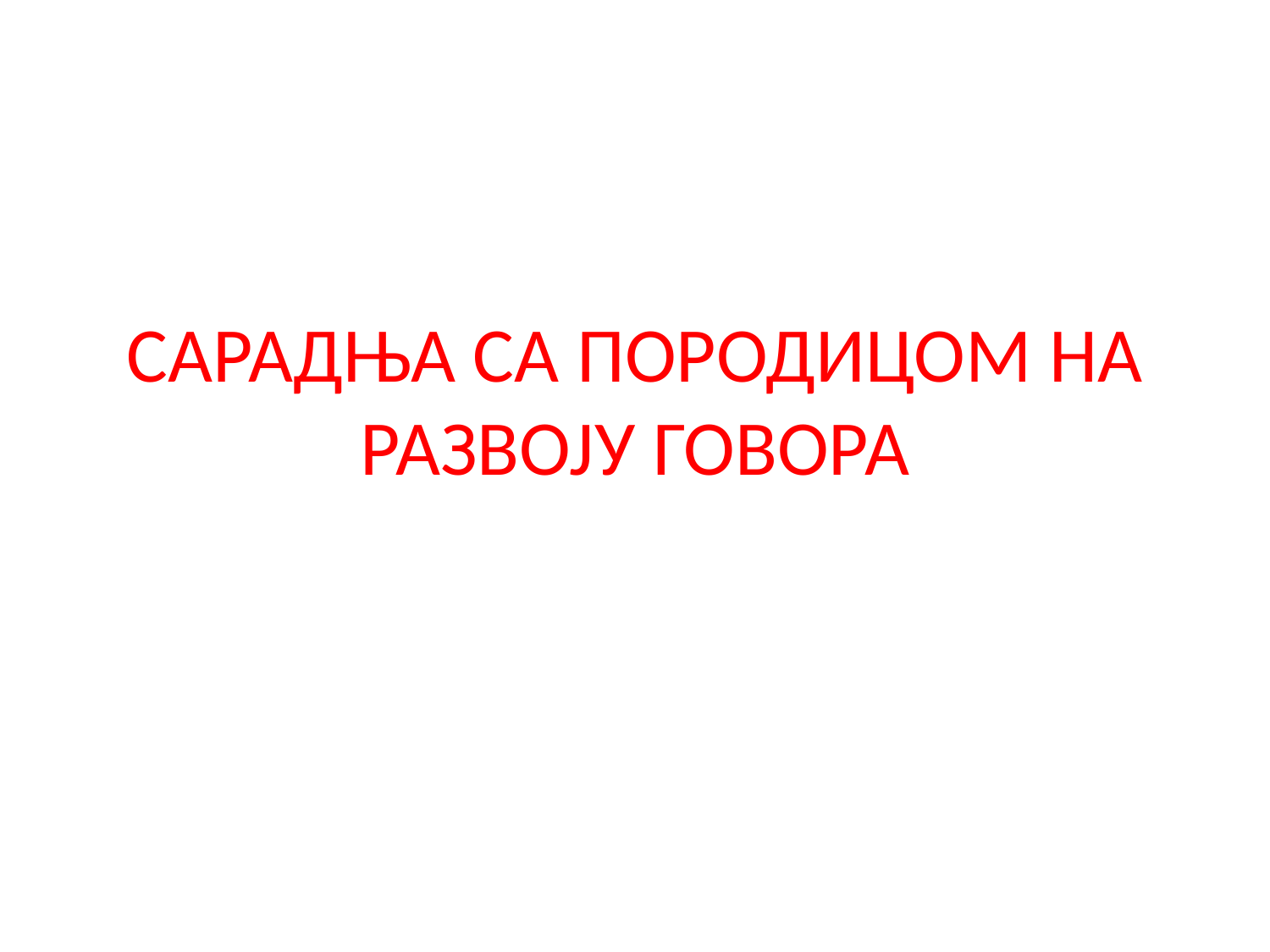

# САРАДЊА СА ПОРОДИЦОМ НА РАЗВОЈУ ГОВОРА